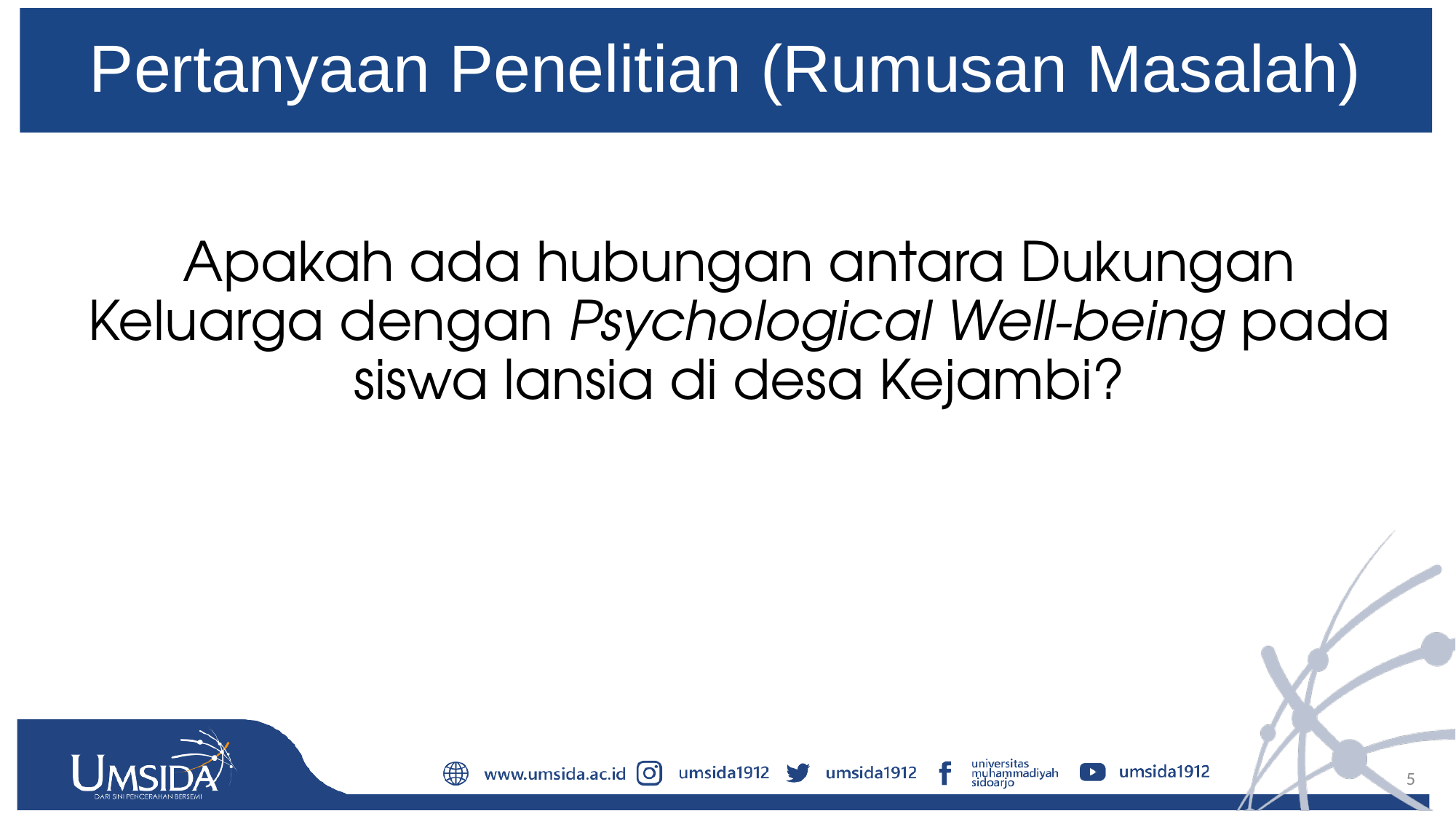

# Pertanyaan Penelitian (Rumusan Masalah)

Apakah ada hubungan antara Dukungan Keluarga dengan Psychological Well-being pada siswa lansia di desa Kejambi?